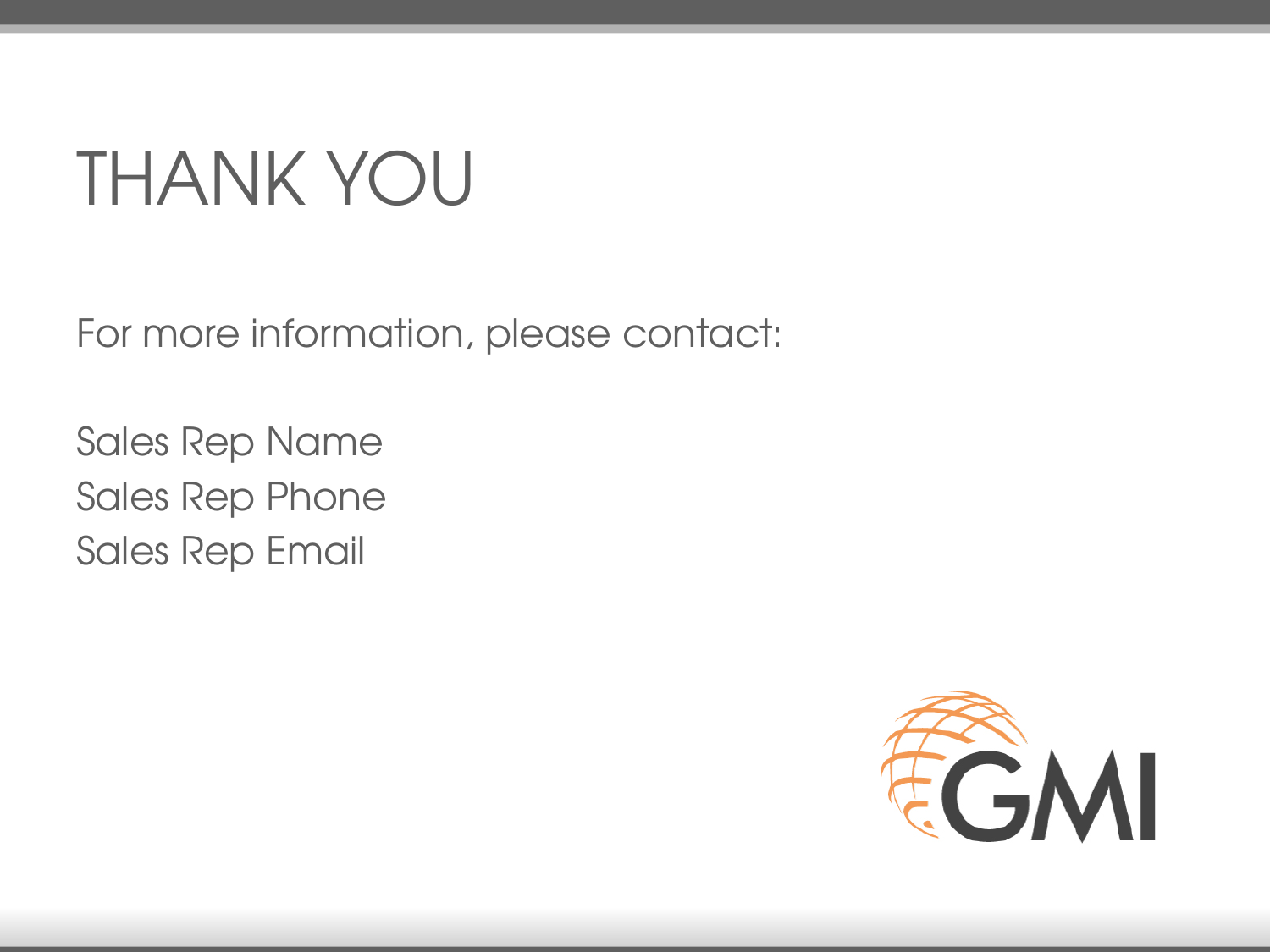

# THANK YOU
For more information, please contact:

Sales Rep Name
Sales Rep Phone
Sales Rep Email